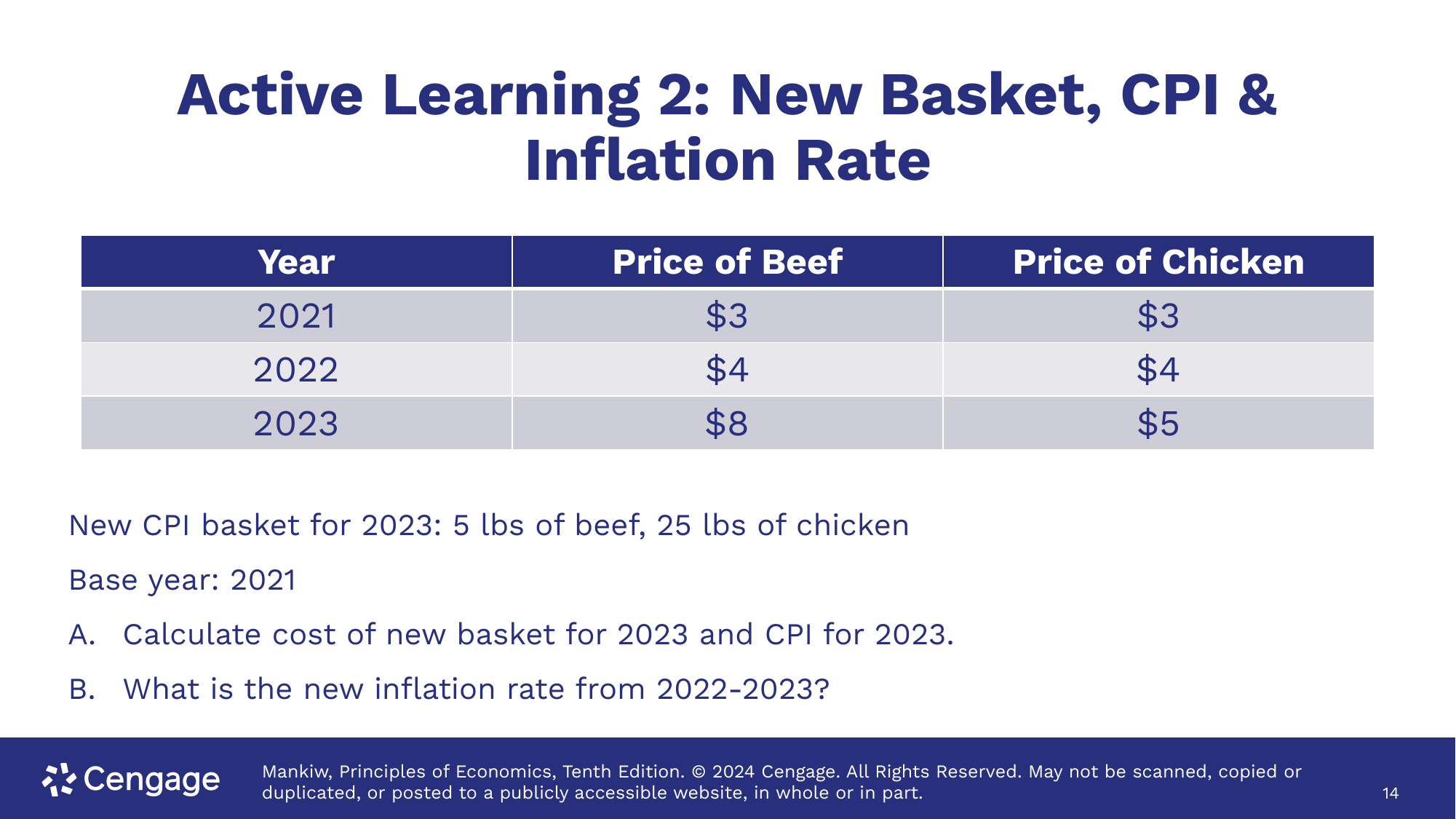

# Active Learning 2: New Basket, CPI & Inflation Rate
| Year | Price of Beef | Price of Chicken |
| --- | --- | --- |
| 2021 | $3 | $3 |
| 2022 | $4 | $4 |
| 2023 | $8 | $5 |
New CPI basket for 2023: 5 lbs of beef, 25 lbs of chicken
Base year: 2021
Calculate cost of new basket for 2023 and CPI for 2023.
What is the new inflation rate from 2022-2023?